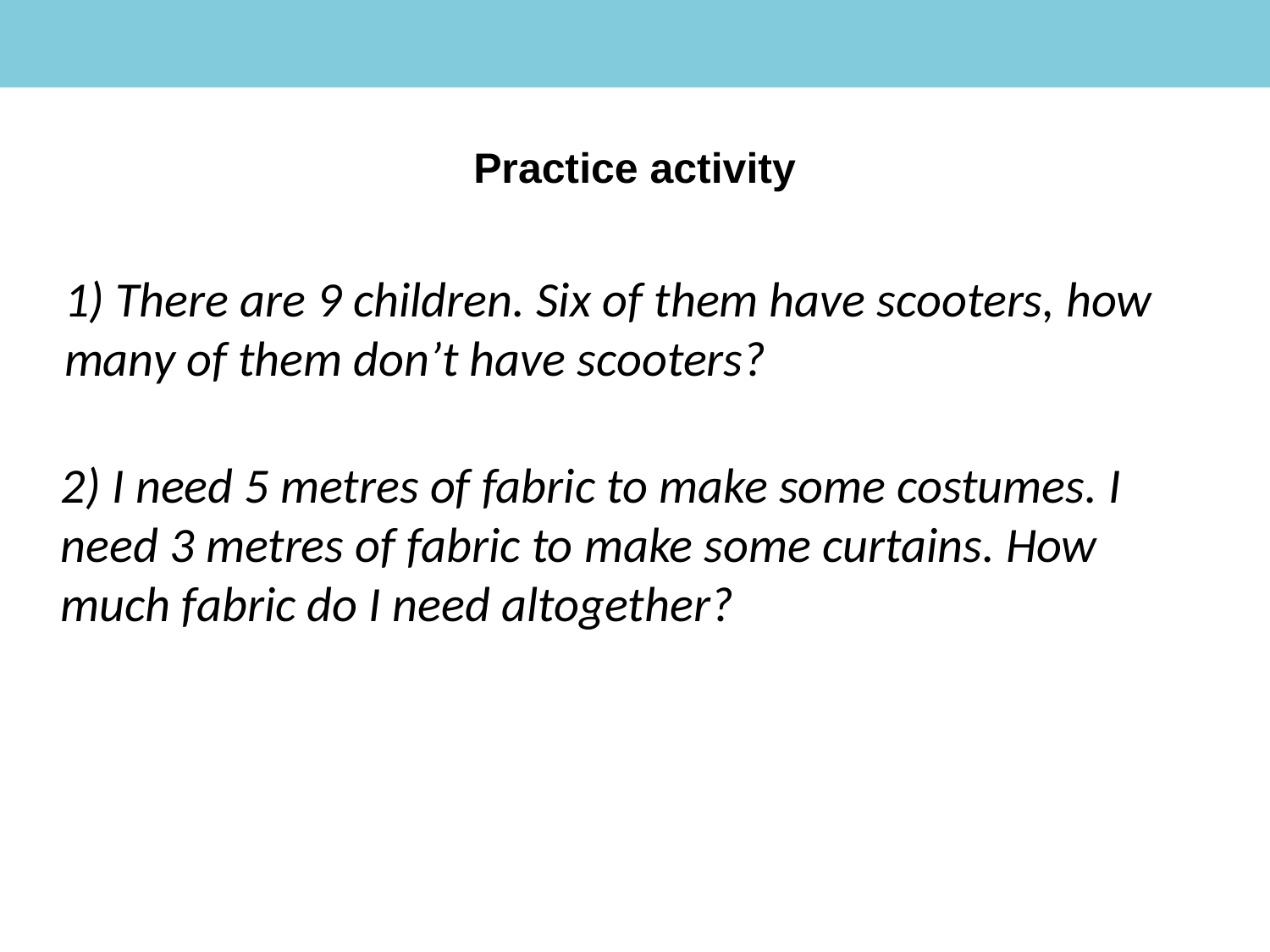

Practice activity
1) There are 9 children. Six of them have scooters, how many of them don’t have scooters?
2) I need 5 metres of fabric to make some costumes. I need 3 metres of fabric to make some curtains. How much fabric do I need altogether?